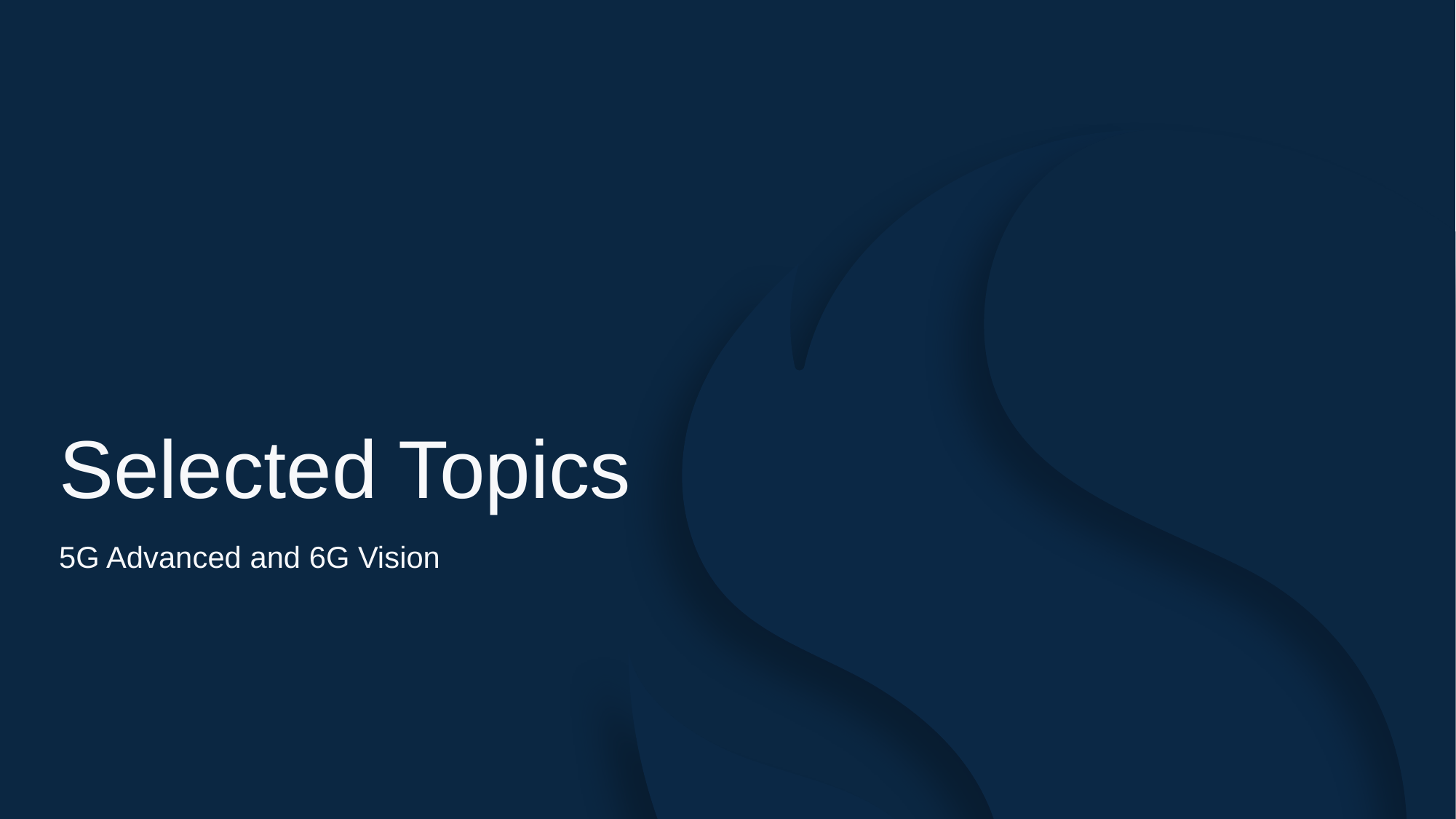

# Selected Topics
5G Advanced and 6G Vision